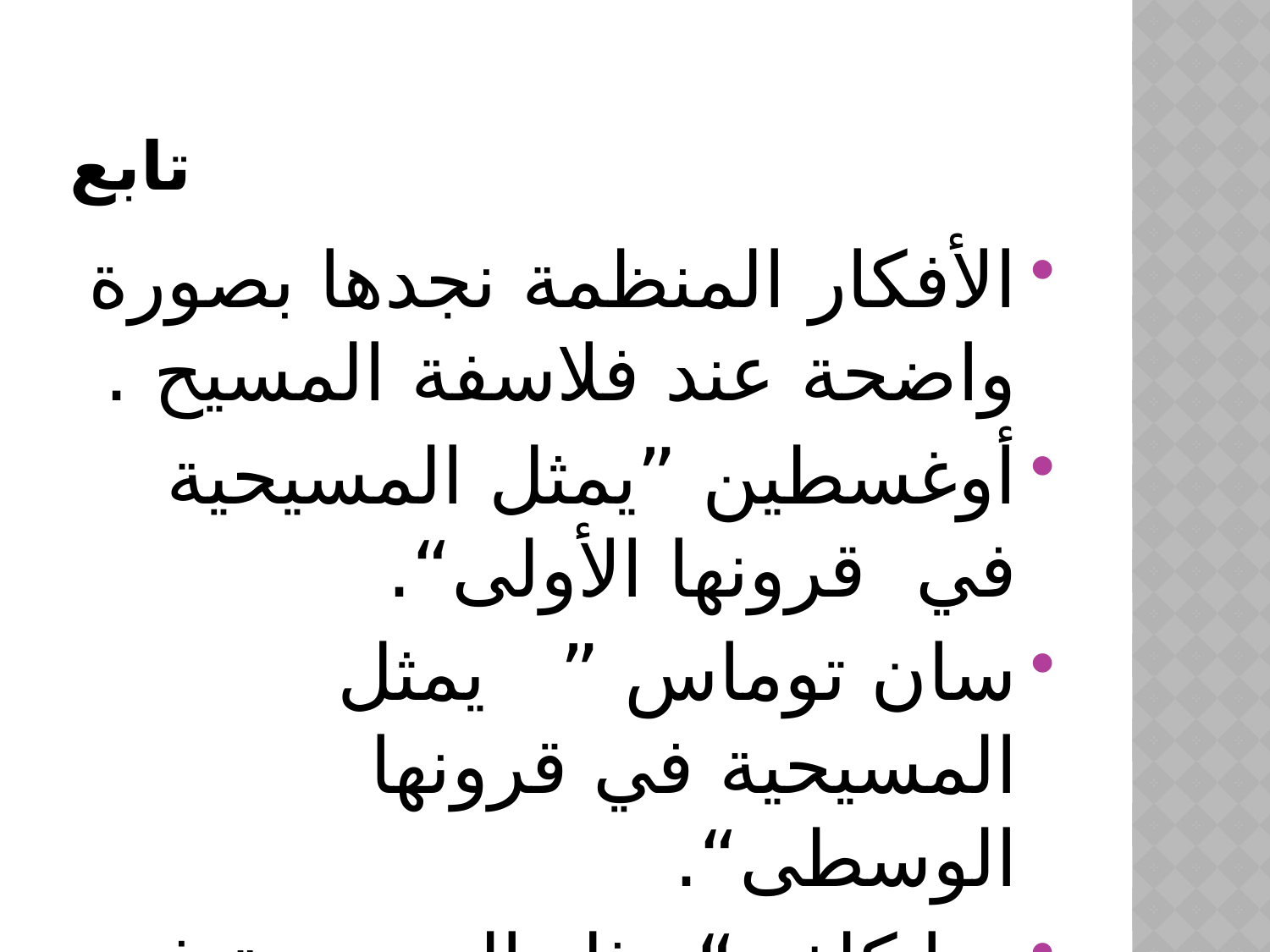

# تابع
الأفكار المنظمة نجدها بصورة واضحة عند فلاسفة المسيح .
أوغسطين ”يمثل المسيحية في  قرونها الأولى“.
سان توماس ”   يمثل المسيحية في قرونها الوسطى“.
حنا كلفن“يمثل المسيحية في عصر الإصلاح الديني.